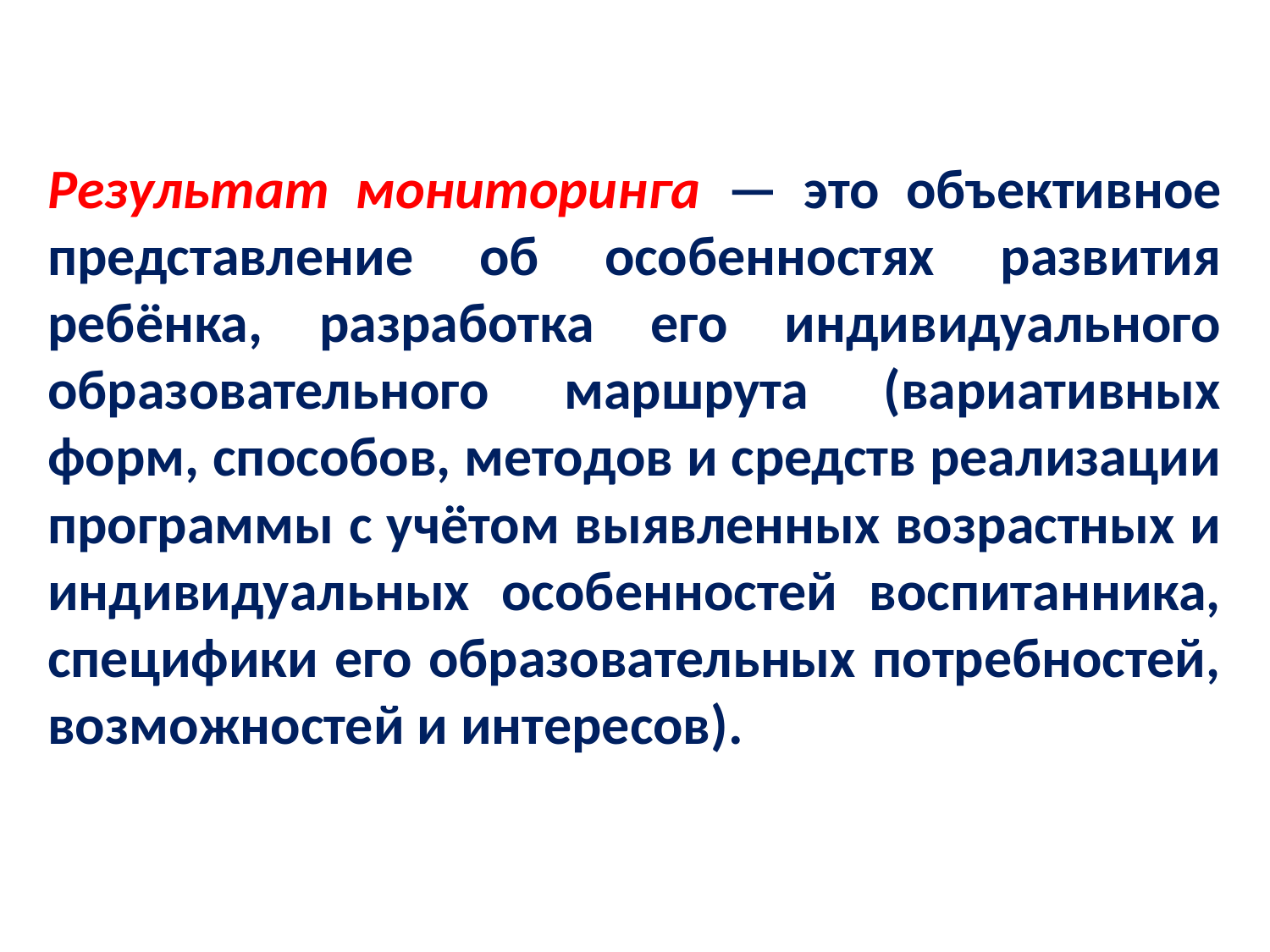

Результат мониторинга — это объективное представление об особенностях развития ребёнка, разработка его индивидуального образовательного маршрута (вариативных форм, способов, методов и средств реализации программы с учётом выявленных возрастных и индивидуальных особенностей воспитанника, специфики его образовательных потребностей, возможностей и интересов).